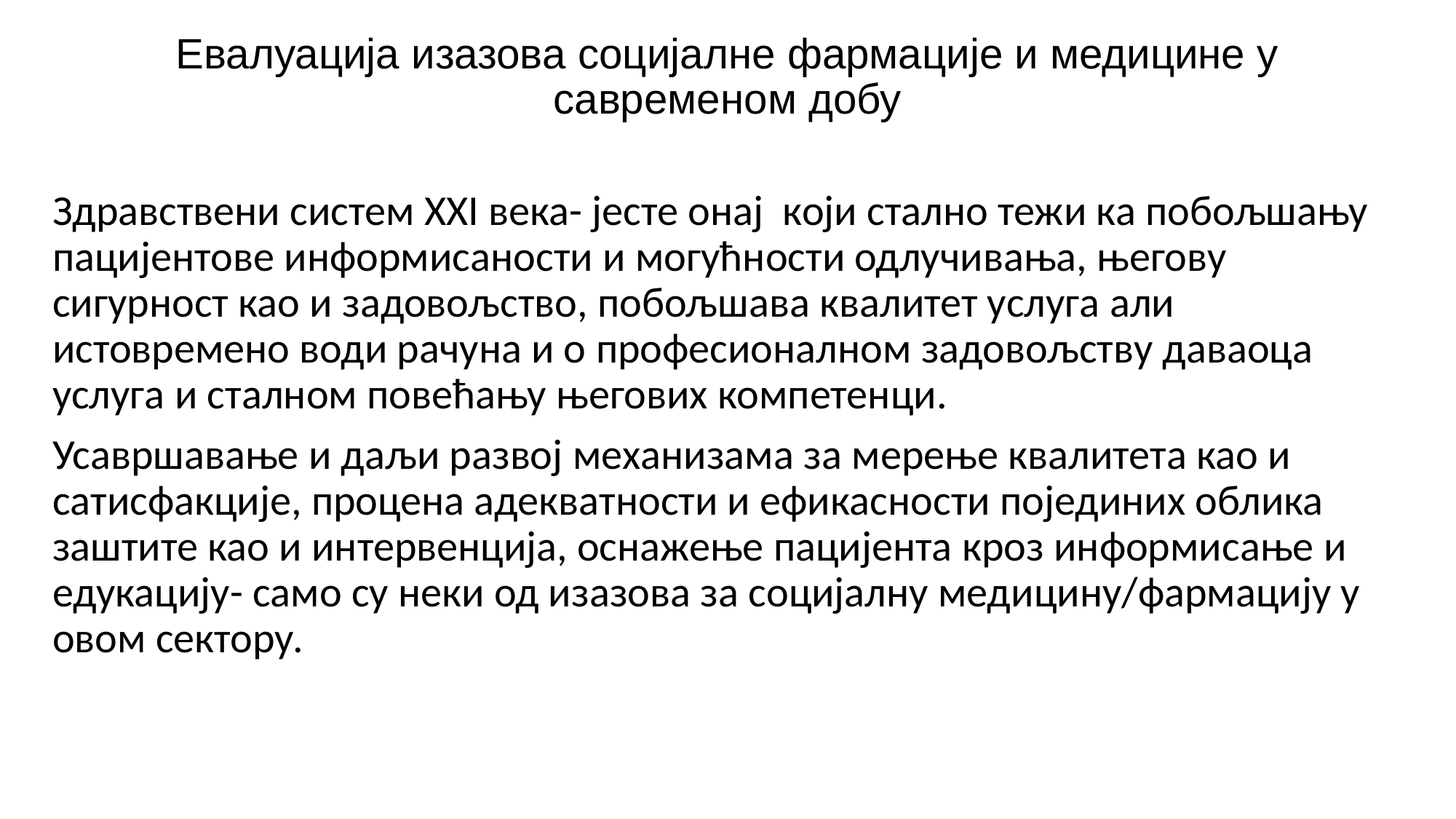

# Евалуација изазова социјалне фармације и медицине у савременом добу
Здравствени систем XXI века- јесте онај  који стално тежи ка побољшању пацијентове информисаности и могућности одлучивања, његову сигурност као и задовољство, побољшава квалитет услуга али истовремено води рачуна и о професионалном задовољству даваоца услуга и сталном повећању његових компетенци.
Усавршавање и даљи развој механизама за мерење квалитета као и сатисфакције, процена адекватности и ефикасности појединих облика заштите као и интервенција, оснажење пацијента кроз информисање и едукацију- само су неки од изазова за социјалну медицину/фармацију у овом сектору.